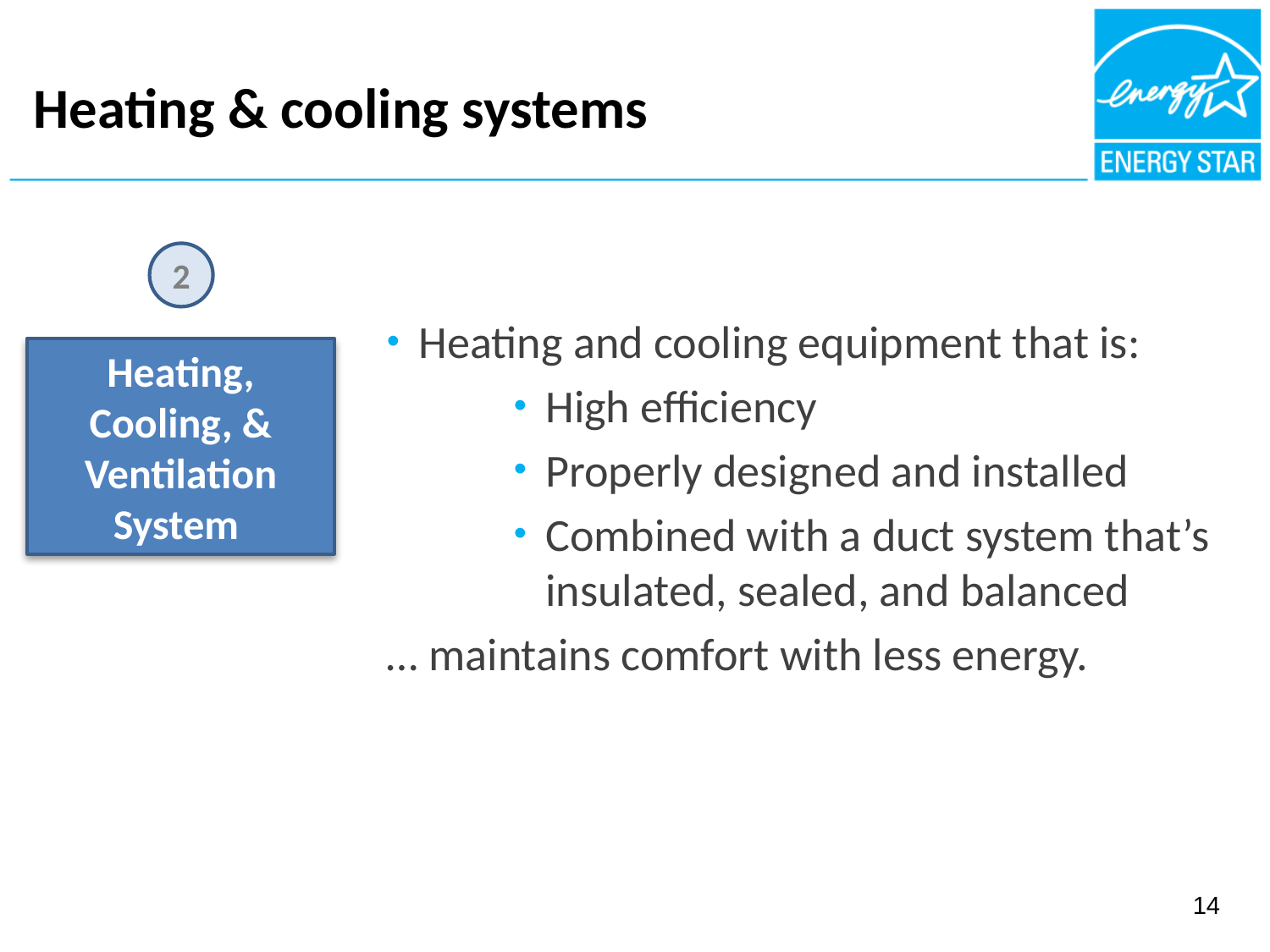

# Heating & cooling systems
2
Heating and cooling equipment that is:
High efficiency
Properly designed and installed
Combined with a duct system that’s insulated, sealed, and balanced
… maintains comfort with less energy.

Heating, Cooling, &
Ventilation
System
14